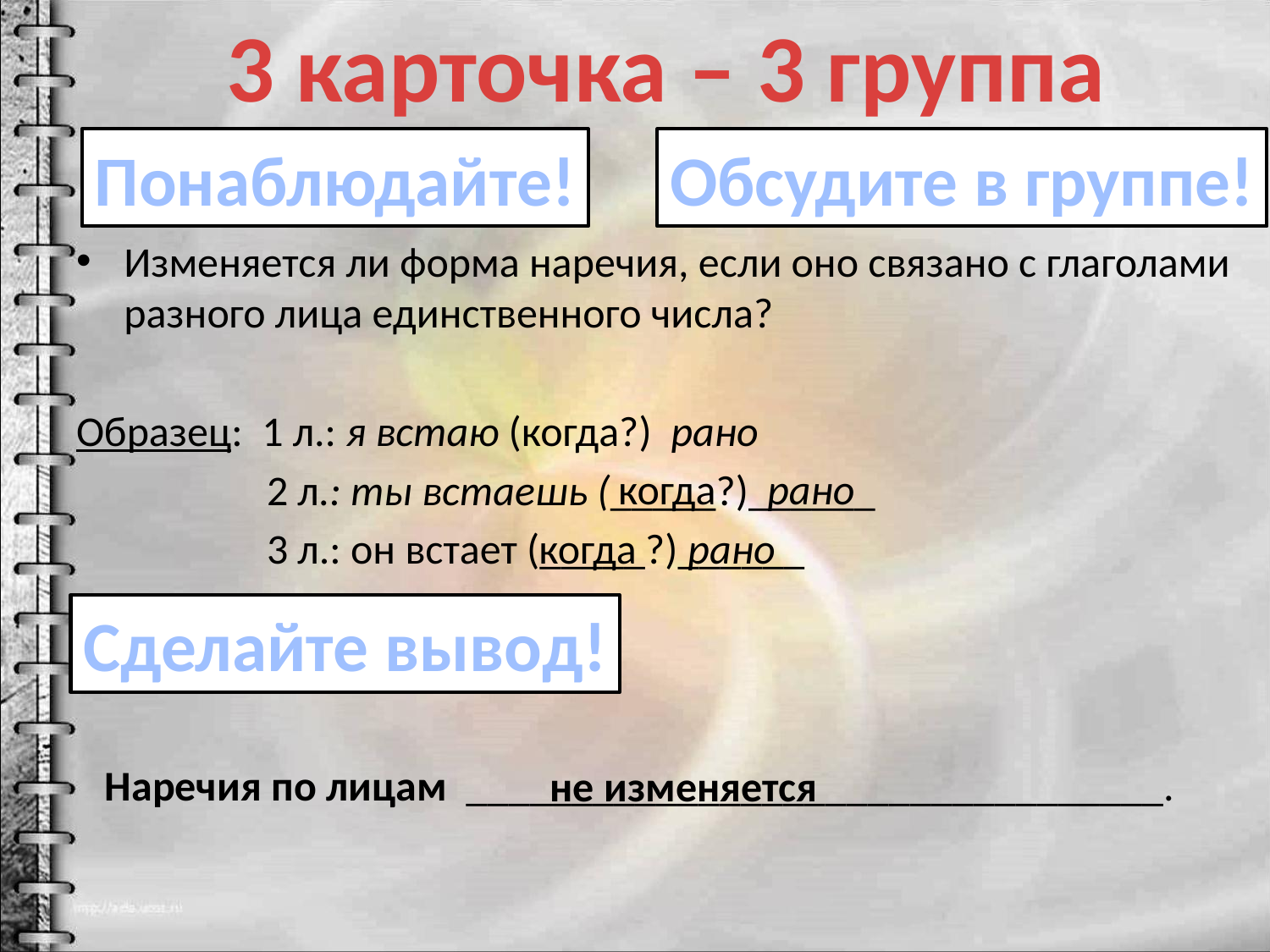

3 карточка – 3 группа
Понаблюдайте!
Обсудите в группе!
Изменяется ли форма наречия, если оно связано с глаголами разного лица единственного числа?

Образец:  1 л.: я встаю (когда?)  рано
                    2 л.: ты встаешь (_____?)______
                    3 л.: он встает (_____?)______

   Наречия по лицам  _________________________________.
когда
рано
когда
рано
Сделайте вывод!
не изменяется